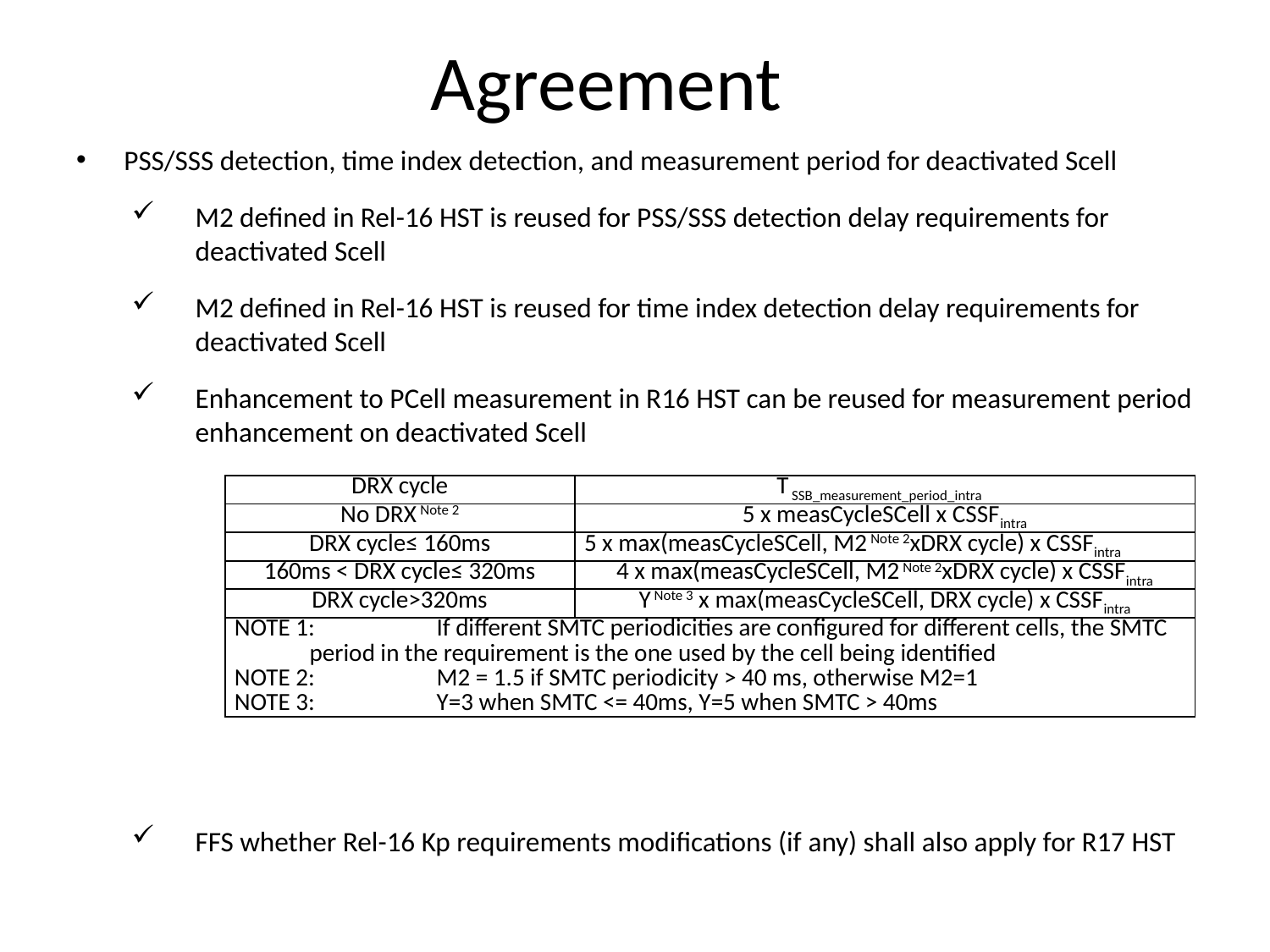

# Agreement
PSS/SSS detection, time index detection, and measurement period for deactivated Scell
M2 defined in Rel-16 HST is reused for PSS/SSS detection delay requirements for deactivated Scell
M2 defined in Rel-16 HST is reused for time index detection delay requirements for deactivated Scell
Enhancement to PCell measurement in R16 HST can be reused for measurement period enhancement on deactivated Scell

FFS whether Rel-16 Kp requirements modifications (if any) shall also apply for R17 HST

| DRX cycle | T SSB\_measurement\_period\_intra |
| --- | --- |
| No DRX Note 2 | 5 x measCycleSCell x CSSFintra |
| DRX cycle≤ 160ms | 5 x max(measCycleSCell, M2 Note 2xDRX cycle) x CSSFintra |
| 160ms < DRX cycle≤ 320ms | 4 x max(measCycleSCell, M2 Note 2xDRX cycle) x CSSFintra |
| DRX cycle>320ms | Y Note 3 x max(measCycleSCell, DRX cycle) x CSSFintra |
| NOTE 1: If different SMTC periodicities are configured for different cells, the SMTC period in the requirement is the one used by the cell being identified NOTE 2: M2 = 1.5 if SMTC periodicity > 40 ms, otherwise M2=1 NOTE 3: Y=3 when SMTC <= 40ms, Y=5 when SMTC > 40ms |  |